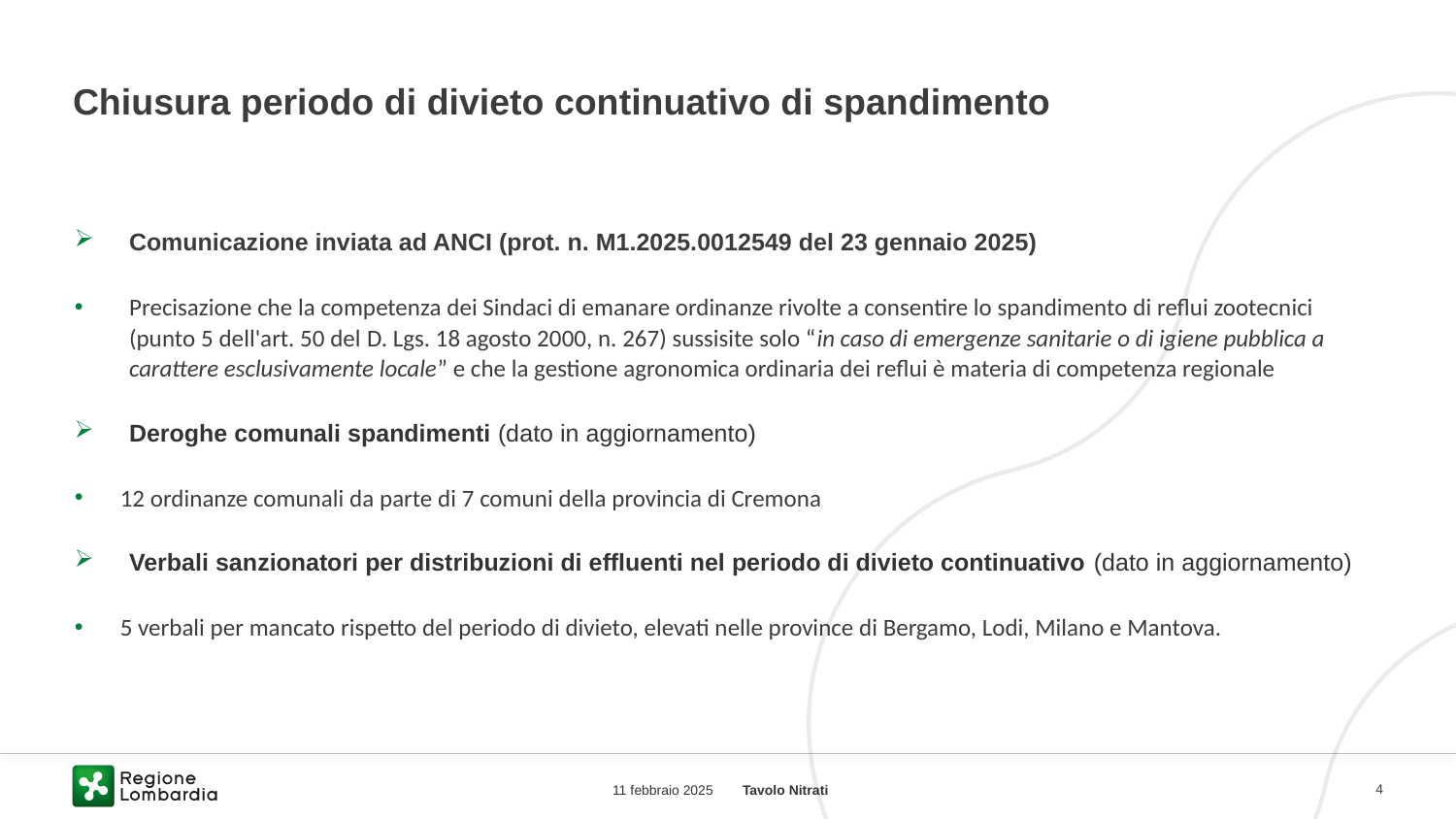

# Chiusura periodo di divieto continuativo di spandimento
Comunicazione inviata ad ANCI (prot. n. M1.2025.0012549 del 23 gennaio 2025)
Precisazione che la competenza dei Sindaci di emanare ordinanze rivolte a consentire lo spandimento di reflui zootecnici (punto 5 dell'art. 50 del D. Lgs. 18 agosto 2000, n. 267) sussisite solo “in caso di emergenze sanitarie o di igiene pubblica a carattere esclusivamente locale” e che la gestione agronomica ordinaria dei reflui è materia di competenza regionale
Deroghe comunali spandimenti (dato in aggiornamento)
12 ordinanze comunali da parte di 7 comuni della provincia di Cremona
Verbali sanzionatori per distribuzioni di effluenti nel periodo di divieto continuativo (dato in aggiornamento)
5 verbali per mancato rispetto del periodo di divieto, elevati nelle province di Bergamo, Lodi, Milano e Mantova.

11 febbraio 2025
Tavolo Nitrati
4